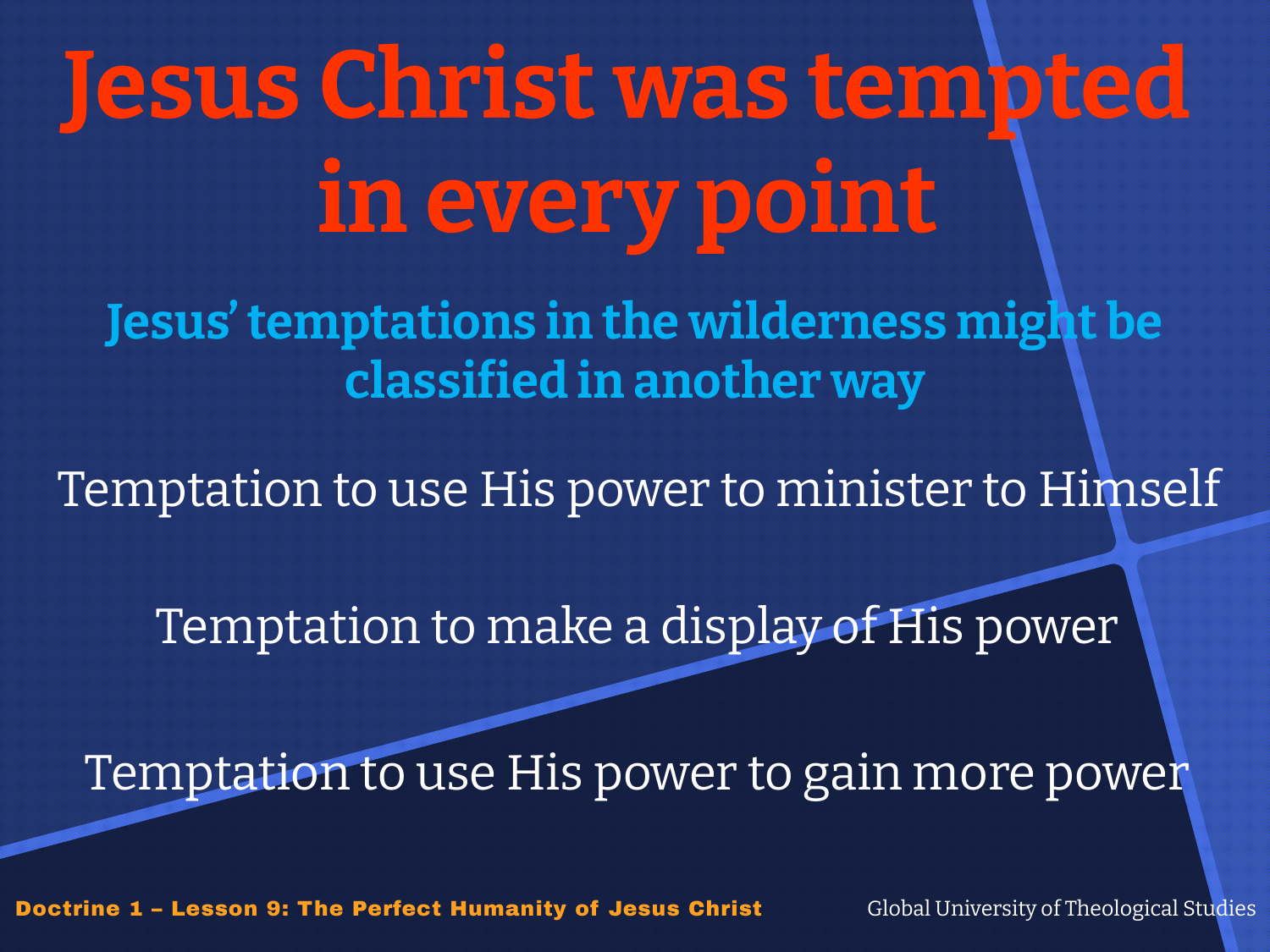

Jesus Christ was tempted in every point
Jesus’ temptations in the wilderness might be classified in another way
Temptation to use His power to minister to Himself
Temptation to make a display of His power
Temptation to use His power to gain more power
Doctrine 1 – Lesson 9: The Perfect Humanity of Jesus Christ             Global University of Theological Studies